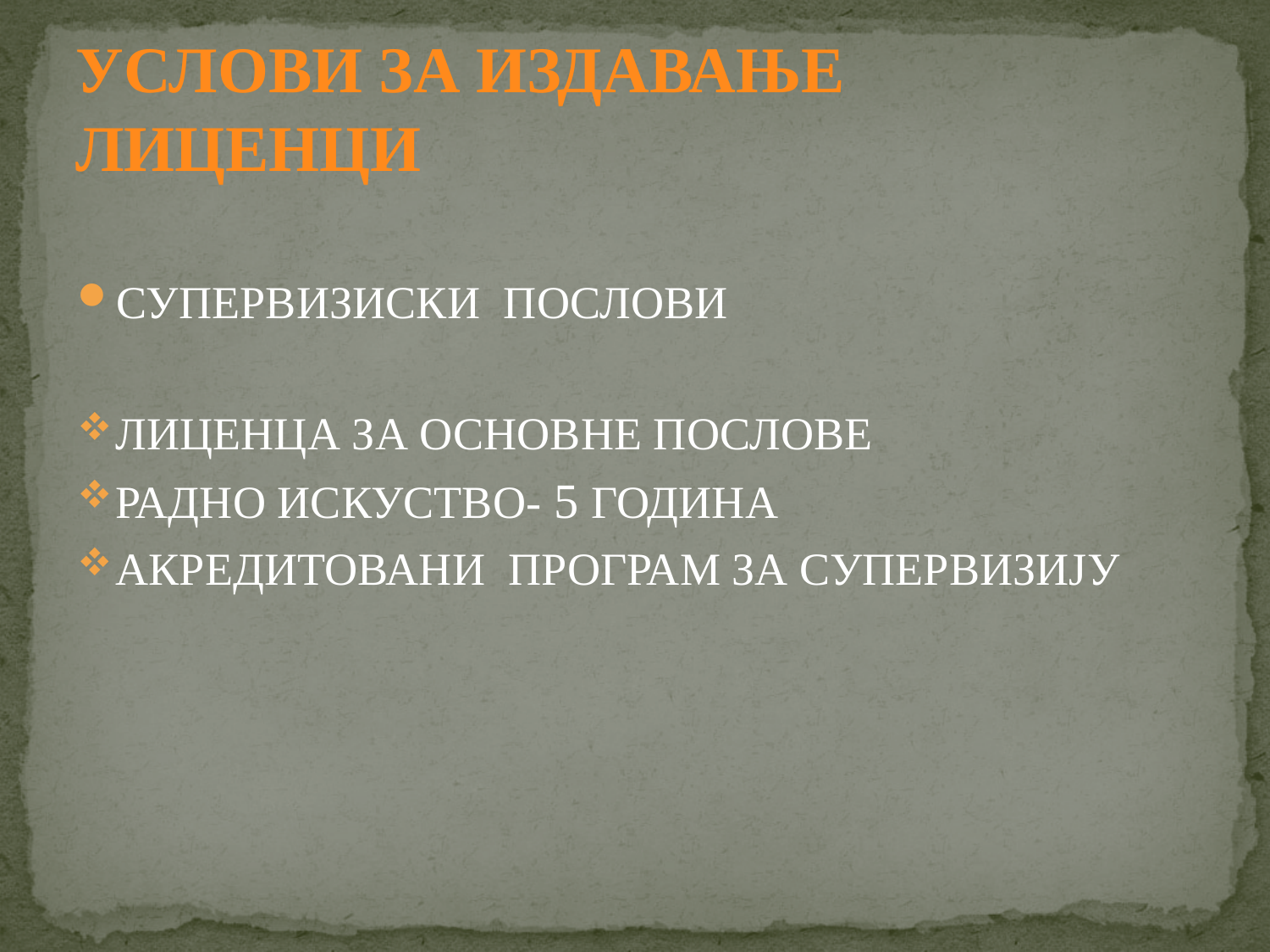

# УСЛОВИ ЗА ИЗДАВАЊЕ ЛИЦЕНЦИ
СУПЕРВИЗИСКИ  ПОСЛОВИ

ЛИЦЕНЦА ЗА ОСНОВНЕ ПОСЛОВЕ
РАДНО ИСКУСТВО- 5 ГОДИНА
АКРЕДИТОВАНИ  ПРОГРАМ ЗА СУПЕРВИЗИЈУ